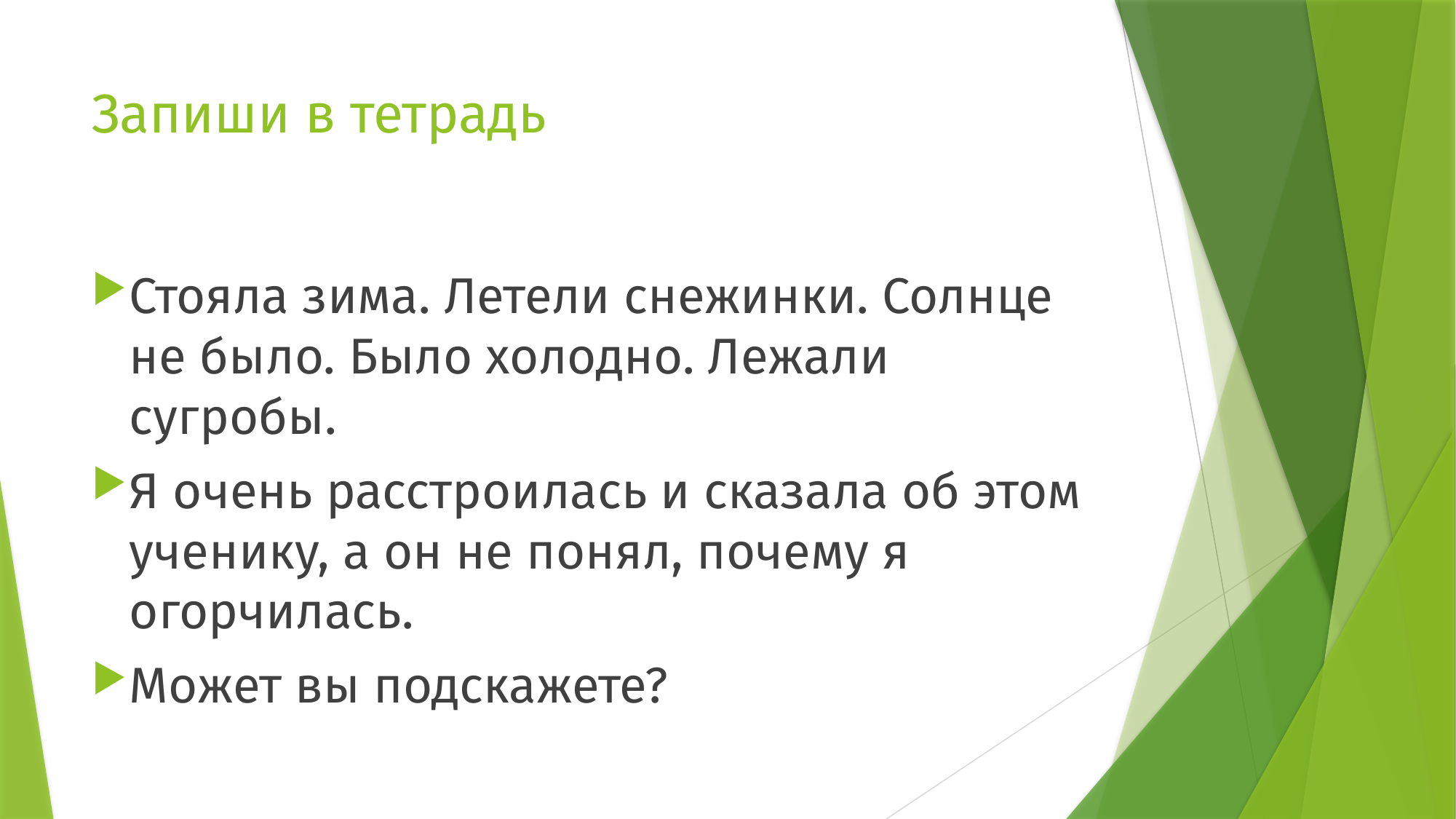

# Запиши в тетрадь
Стояла зима. Летели снежинки. Солнце не было. Было холодно. Лежали сугробы.
Я очень расстроилась и сказала об этом ученику, а он не понял, почему я огорчилась.
Может вы подскажете?